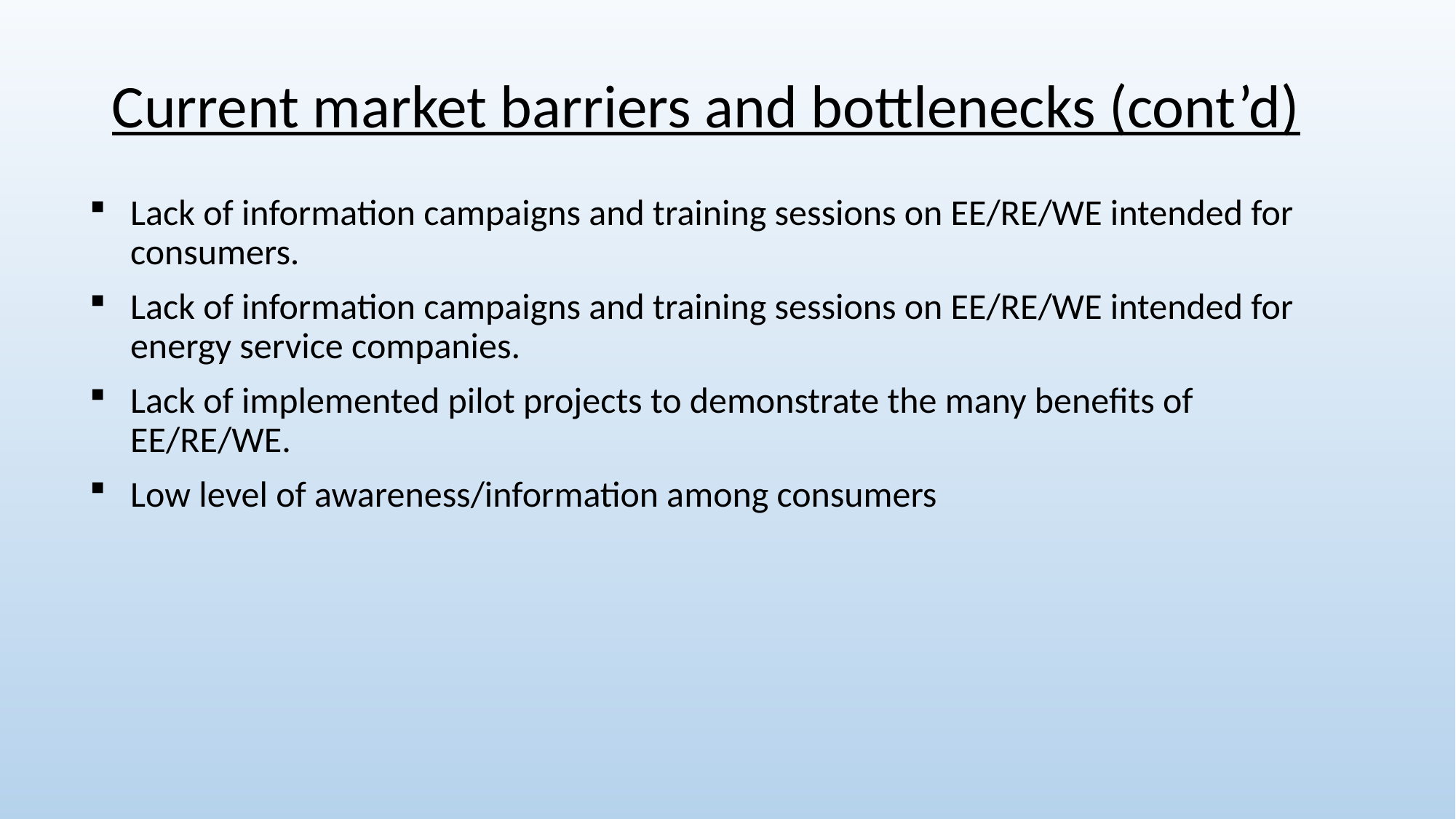

# Current market barriers and bottlenecks (cont’d)
Lack of information campaigns and training sessions on EE/RE/WE intended for consumers.
Lack of information campaigns and training sessions on EE/RE/WE intended for energy service companies.
Lack of implemented pilot projects to demonstrate the many benefits of EE/RE/WE.
Low level of awareness/information among consumers